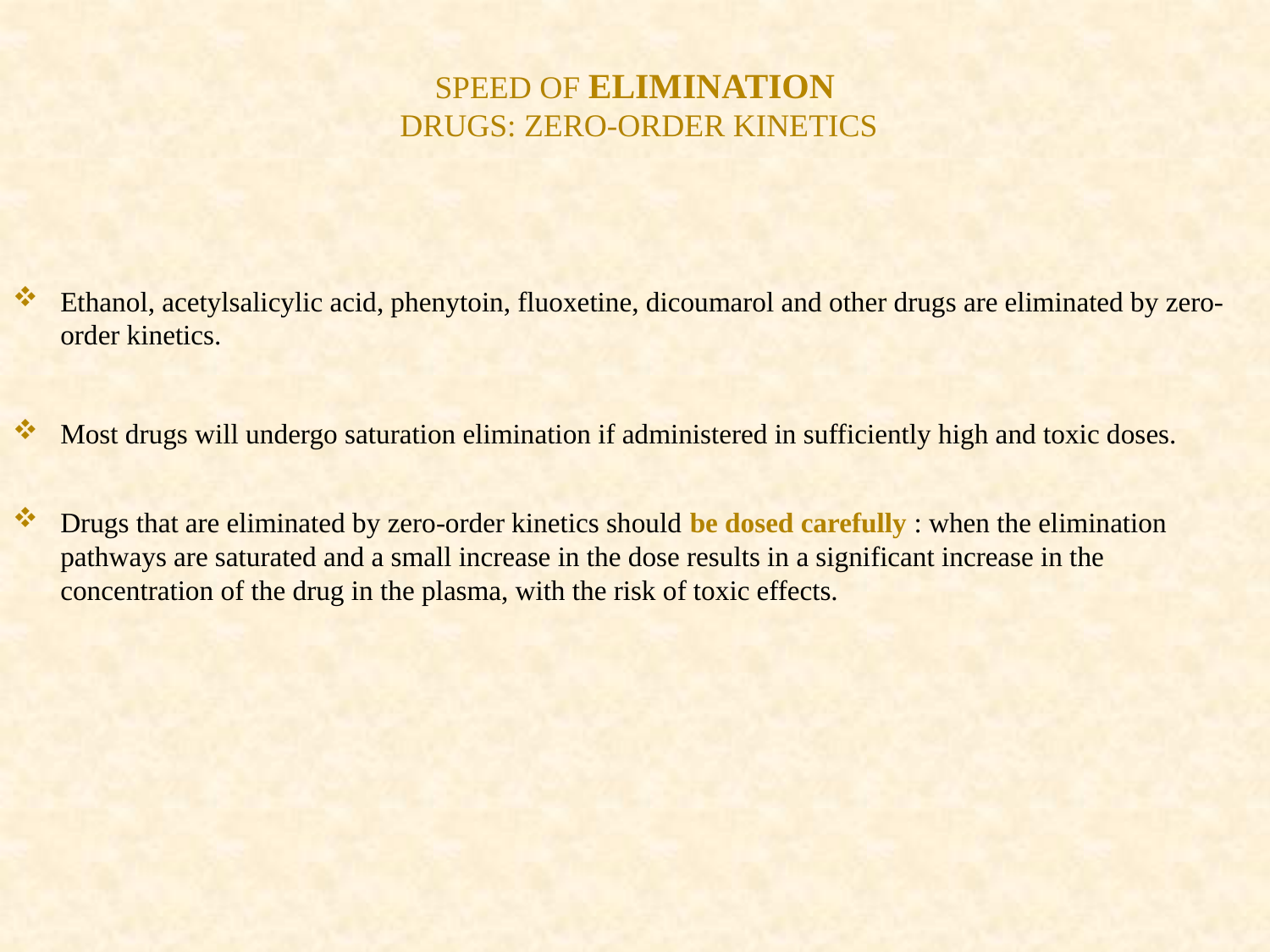

# SPEED OF ELIMINATION DRUGS: ZERO-ORDER KINETICS

Ethanol, acetylsalicylic acid, phenytoin, fluoxetine, dicoumarol and other drugs are eliminated by zero-order kinetics.

Most drugs will undergo saturation elimination if administered in sufficiently high and toxic doses.

Drugs that are eliminated by zero-order kinetics should be dosed carefully : when the elimination pathways are saturated and a small increase in the dose results in a significant increase in the concentration of the drug in the plasma, with the risk of toxic effects.